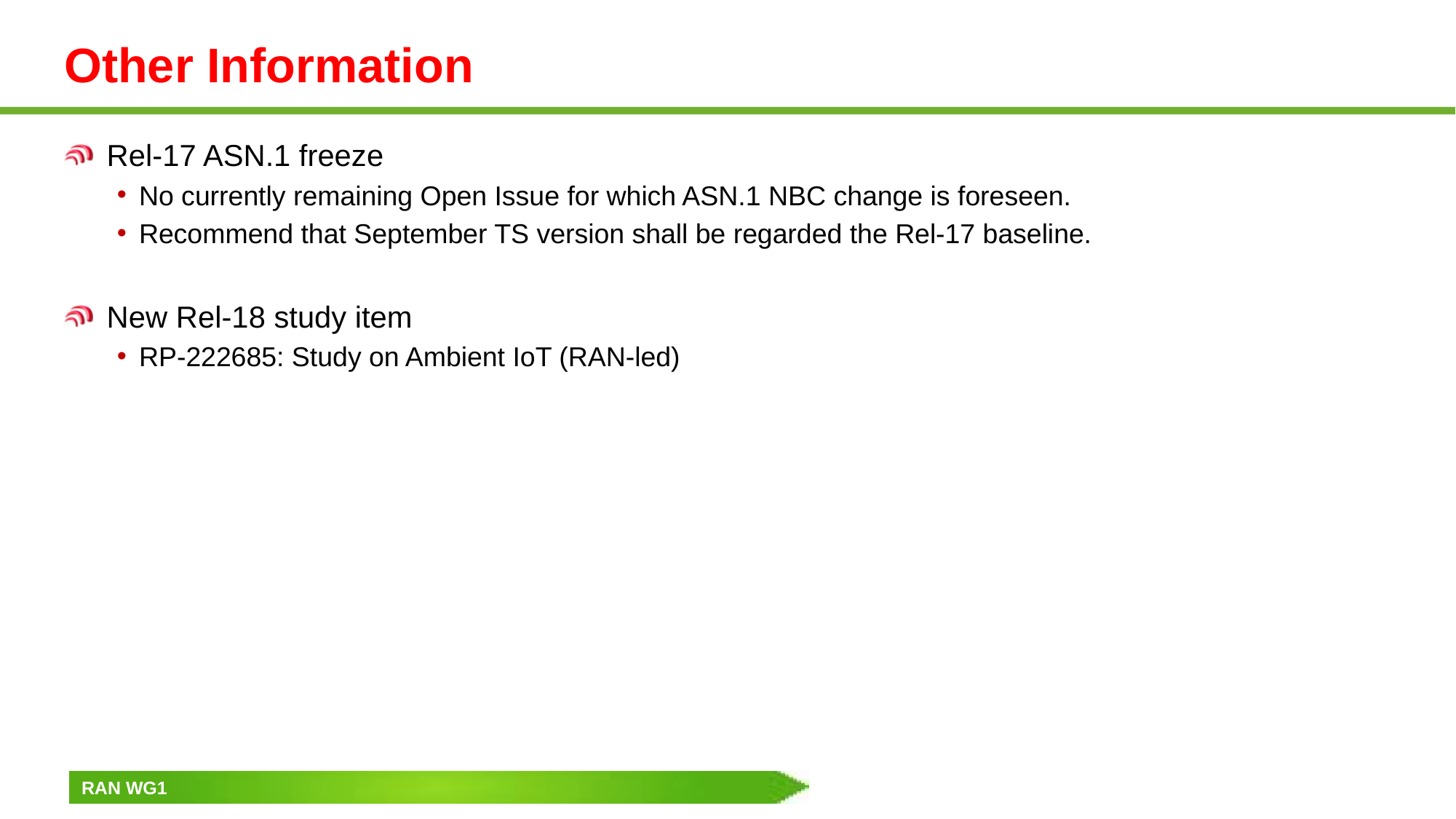

# Other Information
Rel-17 ASN.1 freeze
No currently remaining Open Issue for which ASN.1 NBC change is foreseen.
Recommend that September TS version shall be regarded the Rel-17 baseline.

New Rel-18 study item
RP-222685: Study on Ambient IoT (RAN-led)